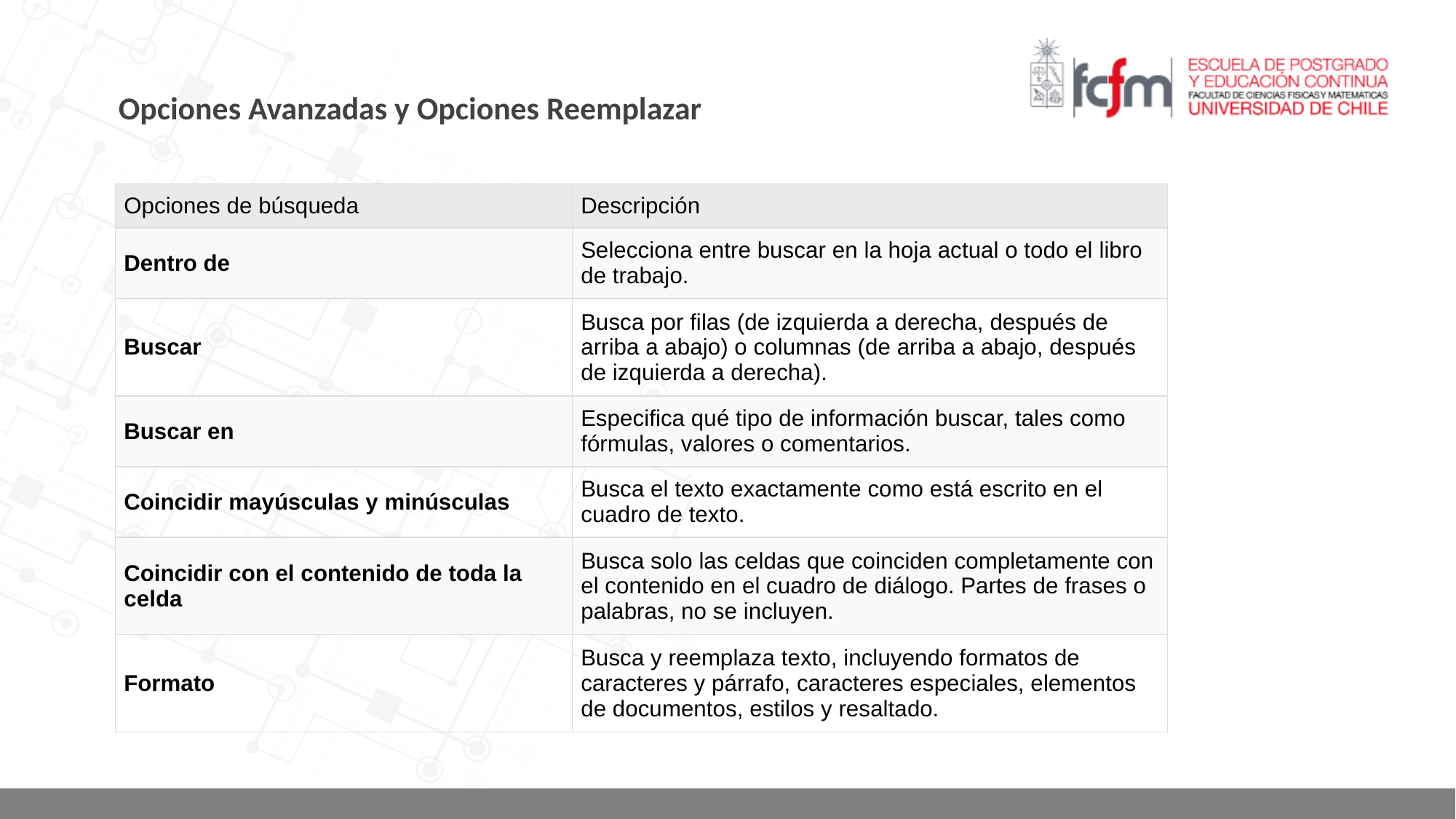

Opciones Avanzadas y Opciones Reemplazar

| Opciones de búsqueda | Descripción |
| --- | --- |
| Dentro de | Selecciona entre buscar en la hoja actual o todo el libro de trabajo. |
| Buscar | Busca por filas (de izquierda a derecha, después de arriba a abajo) o columnas (de arriba a abajo, después de izquierda a derecha). |
| Buscar en | Especifica qué tipo de información buscar, tales como fórmulas, valores o comentarios. |
| Coincidir mayúsculas y minúsculas | Busca el texto exactamente como está escrito en el cuadro de texto. |
| Coincidir con el contenido de toda la celda | Busca solo las celdas que coinciden completamente con el contenido en el cuadro de diálogo. Partes de frases o palabras, no se incluyen. |
| Formato | Busca y reemplaza texto, incluyendo formatos de caracteres y párrafo, caracteres especiales, elementos de documentos, estilos y resaltado. |